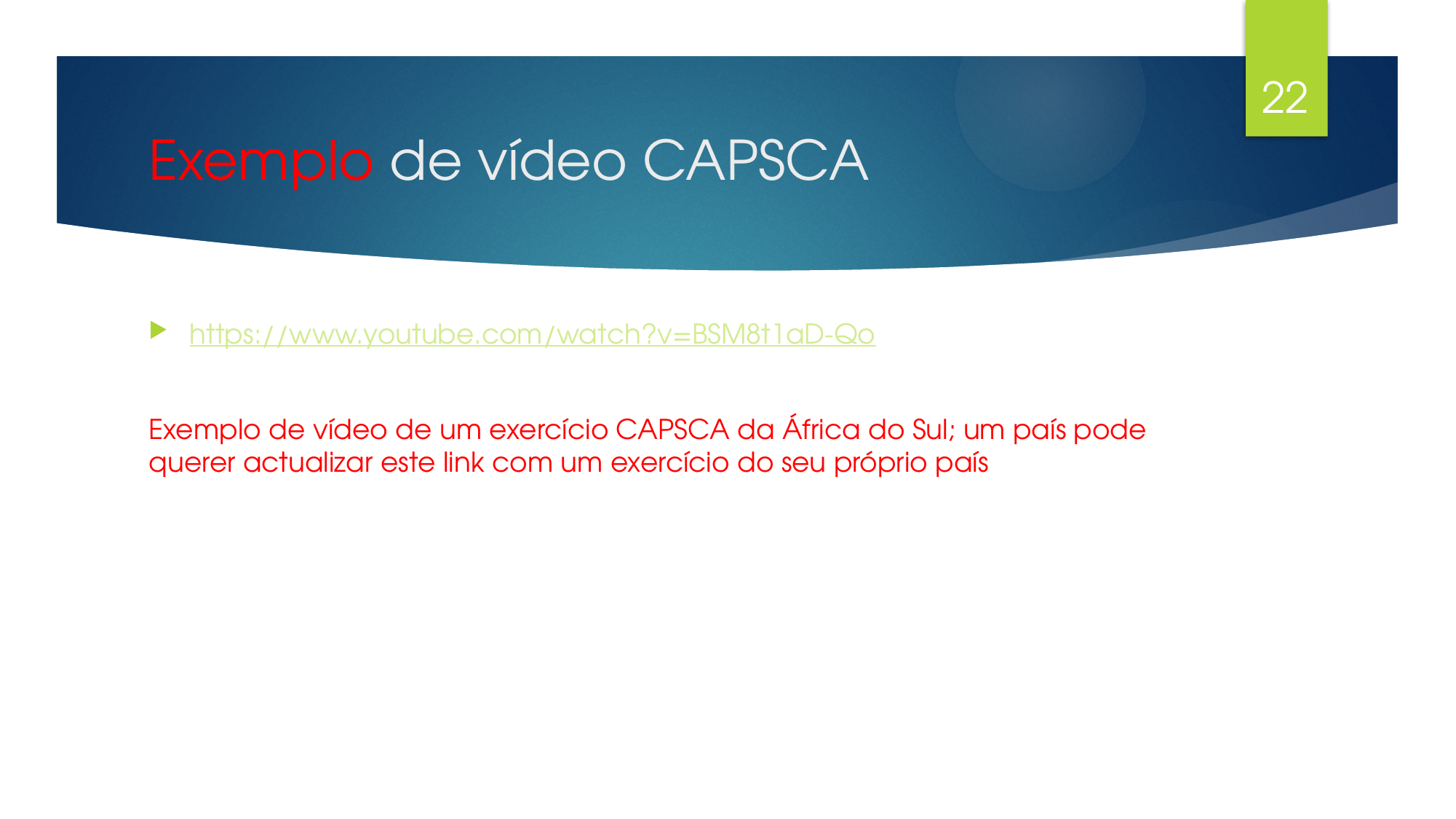

22
# Exemplo de vídeo CAPSCA
https://www.youtube.com/watch?v=BSM8t1aD-Qo

Exemplo de vídeo de um exercício CAPSCA da África do Sul; um país pode querer actualizar este link com um exercício do seu próprio país